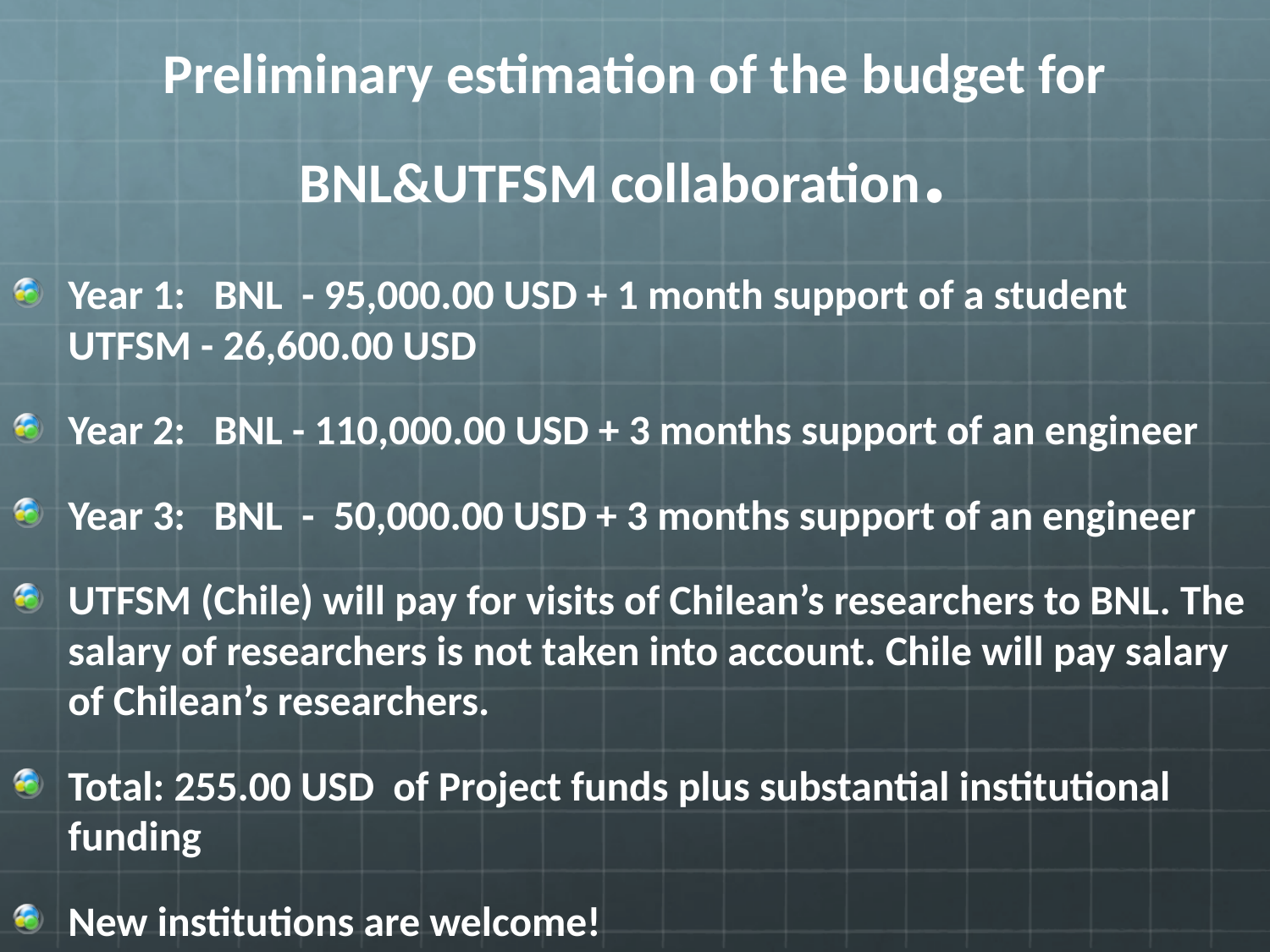

# Preliminary estimation of the budget for BNL&UTFSM collaboration.
Year 1:   BNL  - 95,000.00 USD + 1 month support of a student             UTFSM - 26,600.00 USD
Year 2:   BNL - 110,000.00 USD + 3 months support of an engineer
Year 3:   BNL  -  50,000.00 USD + 3 months support of an engineer
UTFSM (Chile) will pay for visits of Chilean’s researchers to BNL. The salary of researchers is not taken into account. Chile will pay salary of Chilean’s researchers.
Total: 255.00 USD  of Project funds plus substantial institutional funding
New institutions are welcome!